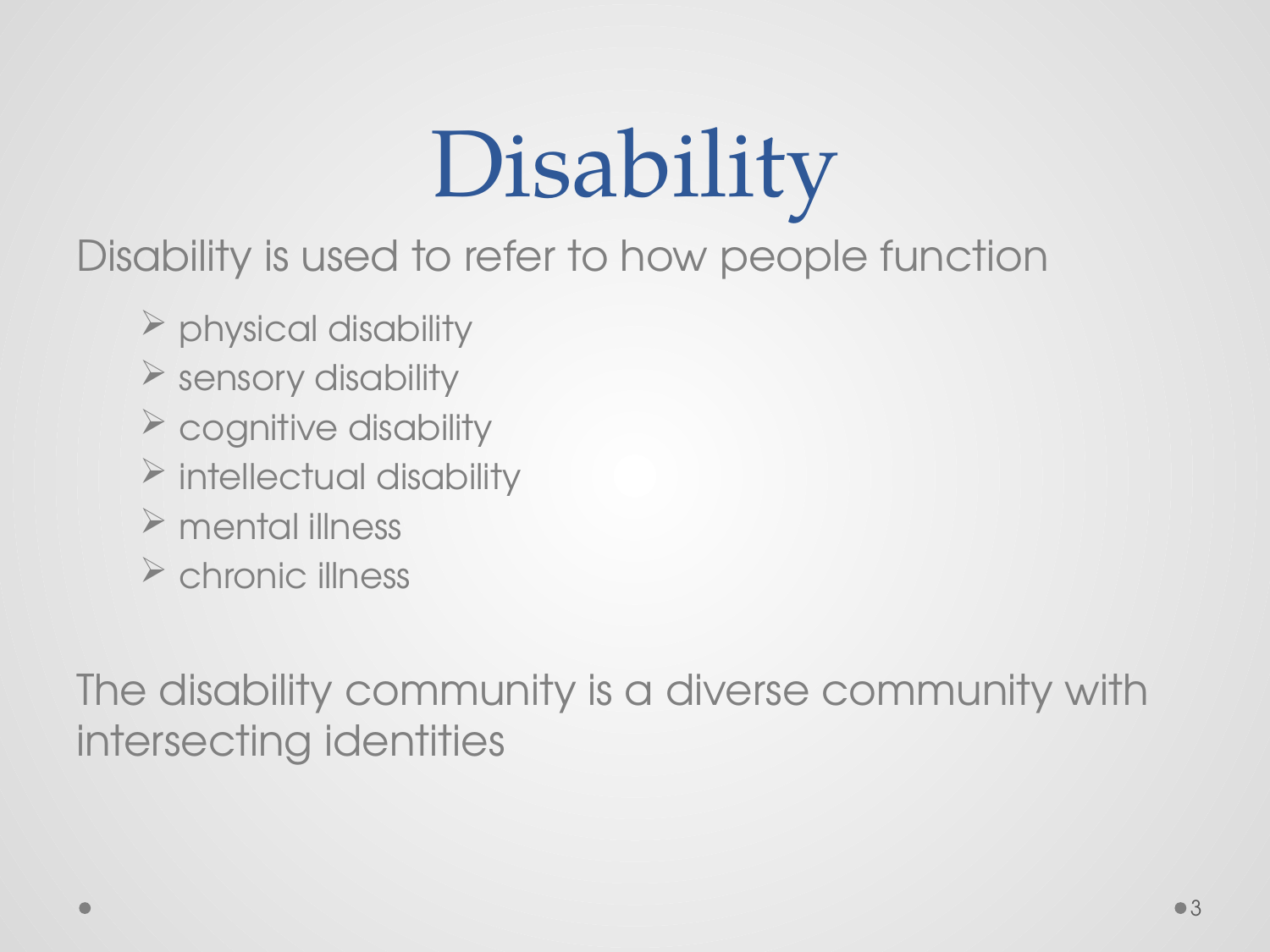

# Disability
Disability is used to refer to how people function

physical disability
sensory disability
cognitive disability
intellectual disability
mental illness
chronic illness

The disability community is a diverse community with intersecting identities

3